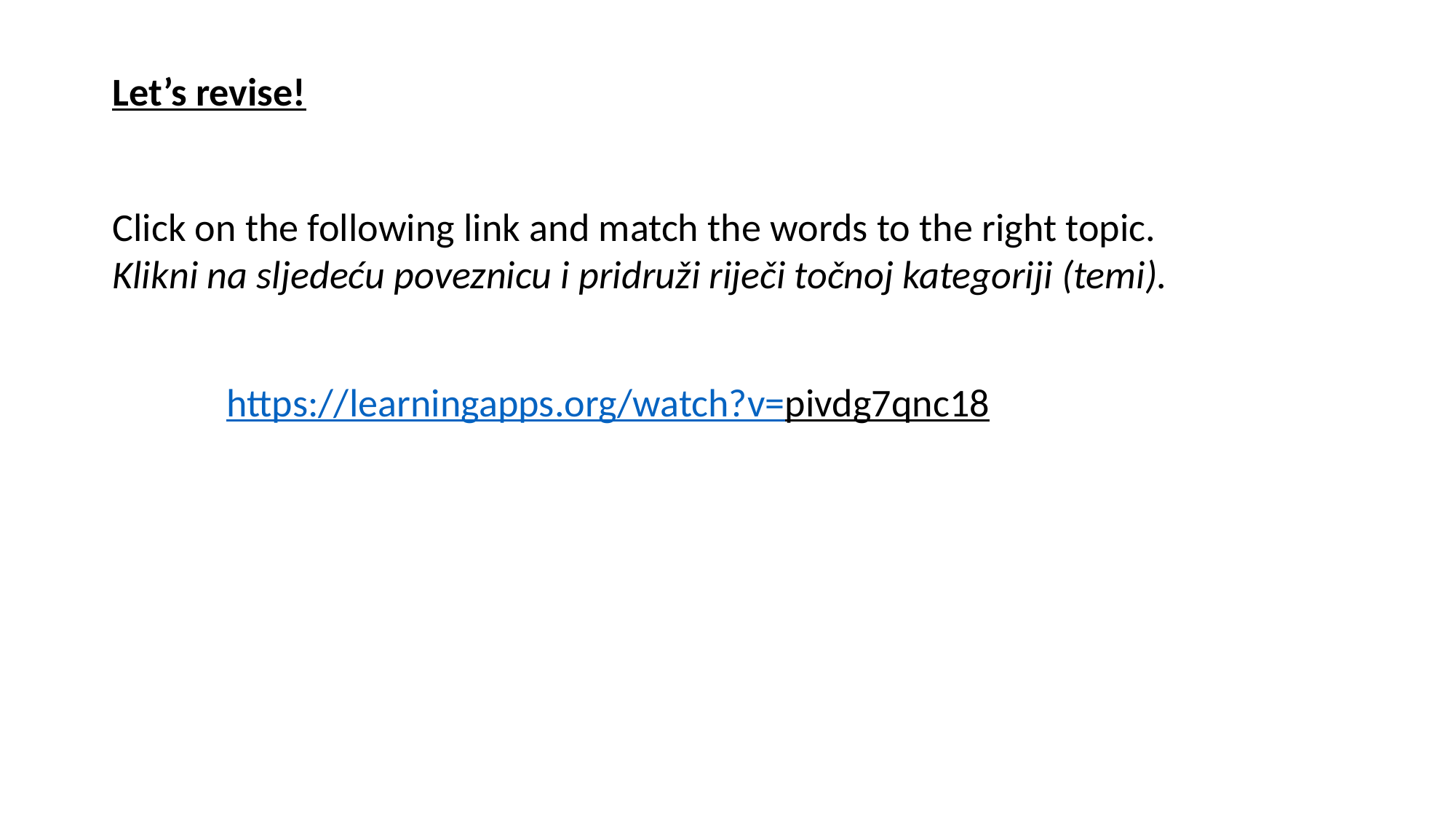

Let’s revise!
Click on the following link and match the words to the right topic.
Klikni na sljedeću poveznicu i pridruži riječi točnoj kategoriji (temi).
https://learningapps.org/watch?v=pivdg7qnc18